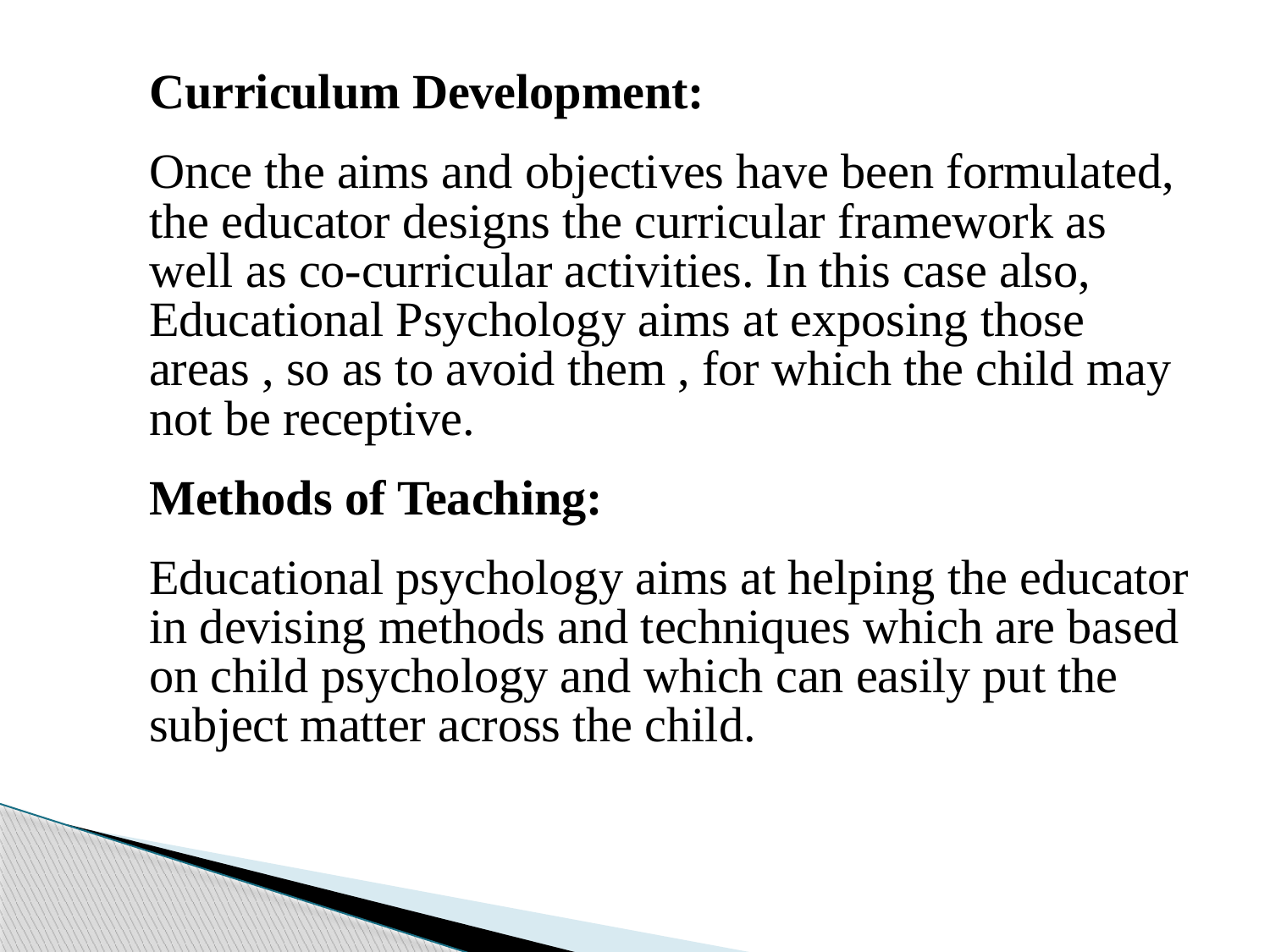

Curriculum Development:
Once the aims and objectives have been formulated, the educator designs the curricular framework as well as co-curricular activities. In this case also, Educational Psychology aims at exposing those areas , so as to avoid them , for which the child may not be receptive.
Methods of Teaching:
Educational psychology aims at helping the educator in devising methods and techniques which are based on child psychology and which can easily put the subject matter across the child.